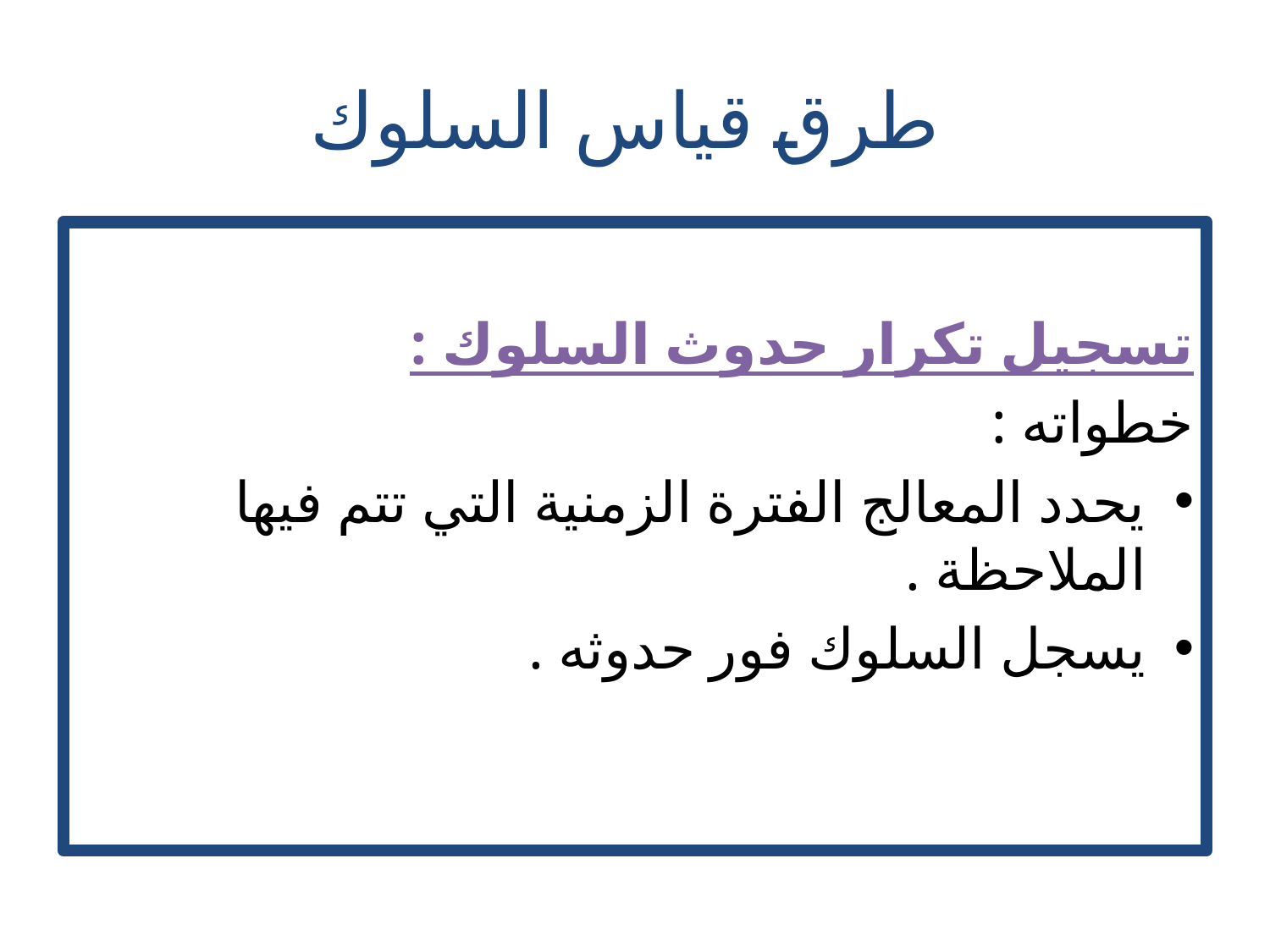

# طرق قياس السلوك

تسجيل تكرار حدوث السلوك :
خطواته :
يحدد المعالج الفترة الزمنية التي تتم فيها الملاحظة .
يسجل السلوك فور حدوثه .